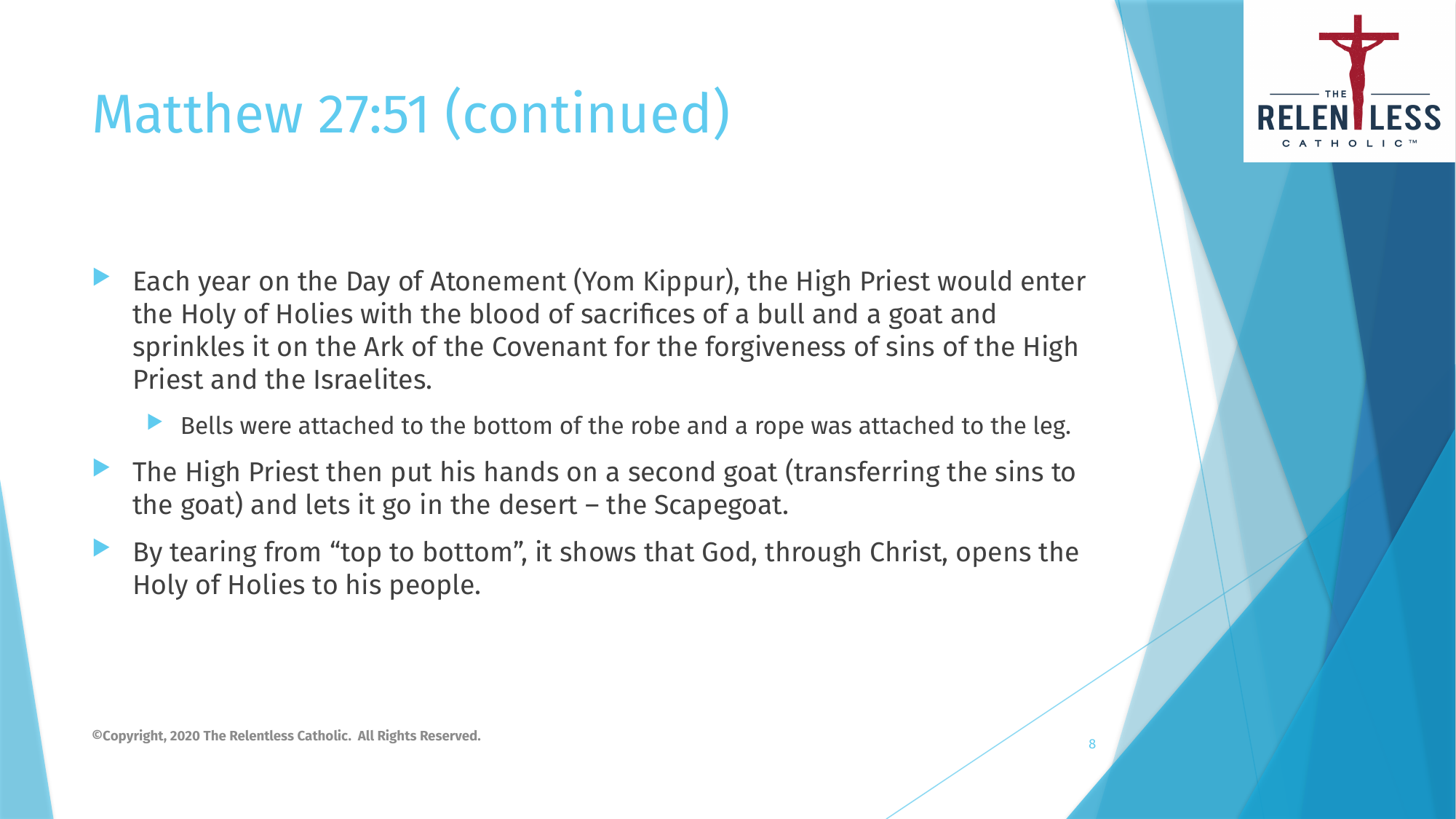

# Matthew 27:51 (continued)
Each year on the Day of Atonement (Yom Kippur), the High Priest would enter the Holy of Holies with the blood of sacrifices of a bull and a goat and sprinkles it on the Ark of the Covenant for the forgiveness of sins of the High Priest and the Israelites.
Bells were attached to the bottom of the robe and a rope was attached to the leg.
The High Priest then put his hands on a second goat (transferring the sins to the goat) and lets it go in the desert – the Scapegoat.
By tearing from “top to bottom”, it shows that God, through Christ, opens the Holy of Holies to his people.
©Copyright, 2020 The Relentless Catholic.  All Rights Reserved.

8